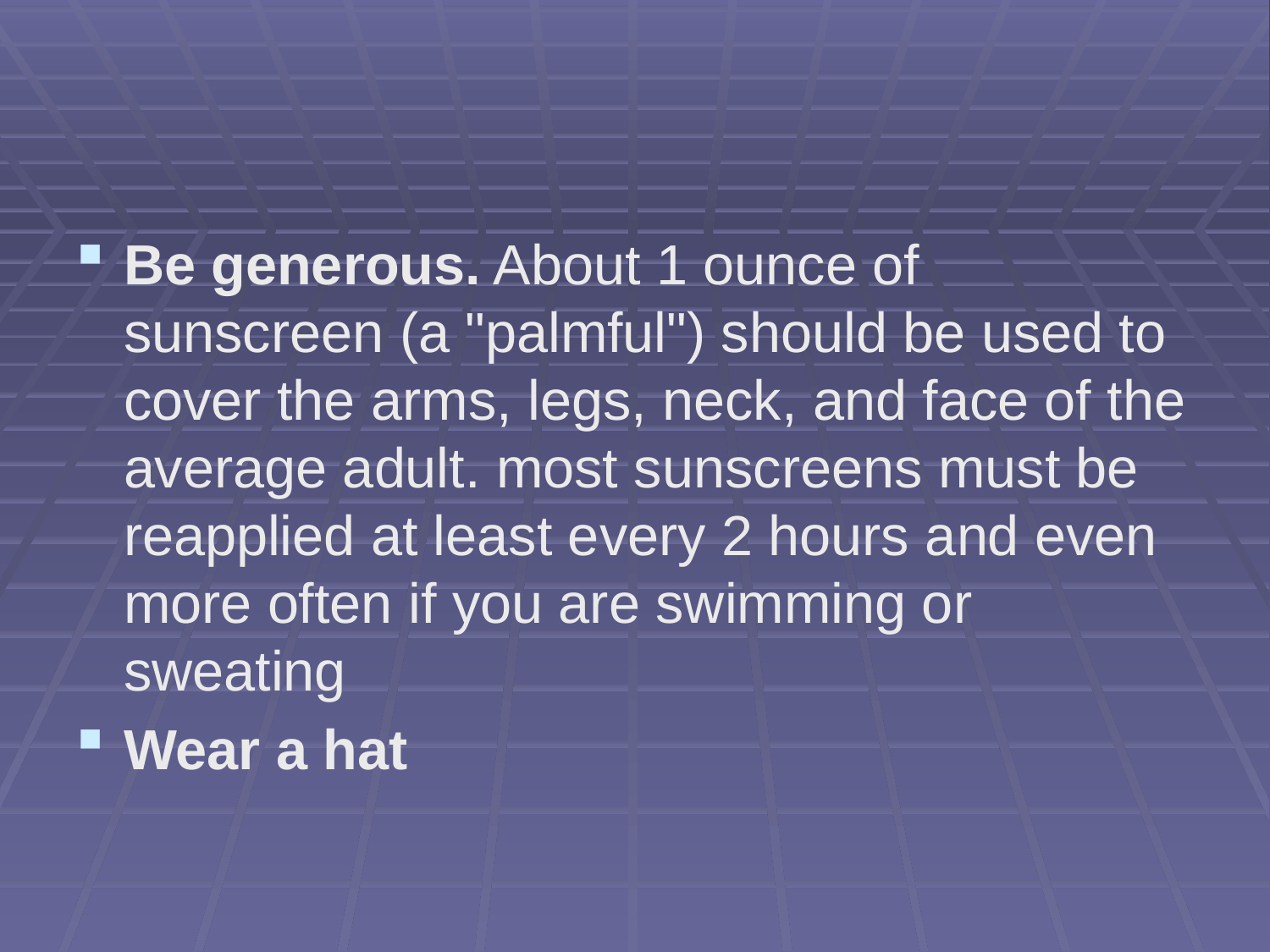

#
Be generous. About 1 ounce of sunscreen (a "palmful") should be used to cover the arms, legs, neck, and face of the average adult. most sunscreens must be reapplied at least every 2 hours and even more often if you are swimming or sweating
Wear a hat